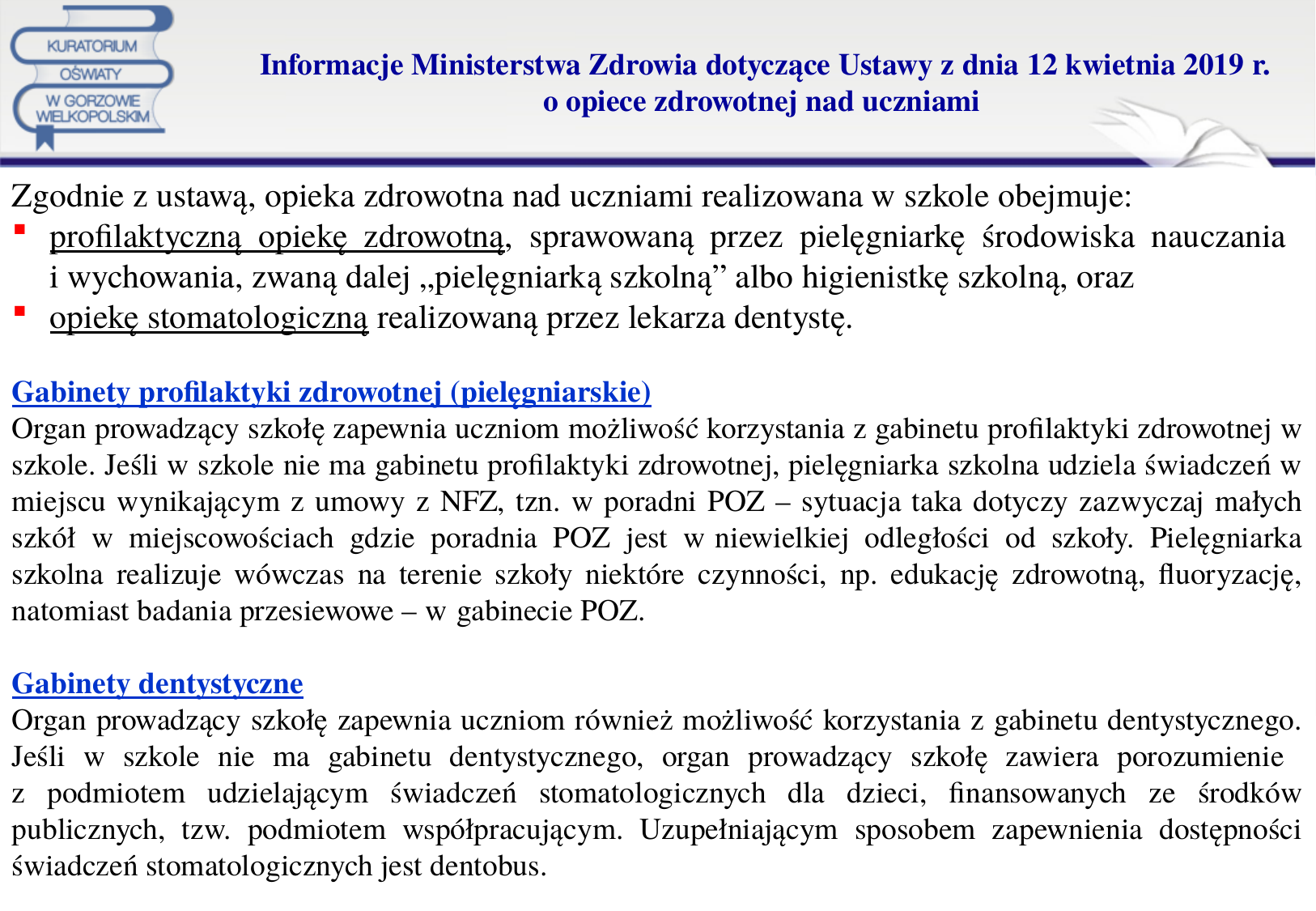

# Informacje Ministerstwa Zdrowia dotyczące Ustawy z dnia 12 kwietnia 2019 r. o opiece zdrowotnej nad uczniami
Zgodnie z ustawą, opieka zdrowotna nad uczniami realizowana w szkole obejmuje:
profilaktyczną opiekę zdrowotną, sprawowaną przez pielęgniarkę środowiska nauczania
i wychowania, zwaną dalej „pielęgniarką szkolną” albo higienistkę szkolną, oraz
opiekę stomatologiczną realizowaną przez lekarza dentystę.

Gabinety profilaktyki zdrowotnej (pielęgniarskie)
Organ prowadzący szkołę zapewnia uczniom możliwość korzystania z gabinetu profilaktyki zdrowotnej w szkole. Jeśli w szkole nie ma gabinetu profilaktyki zdrowotnej, pielęgniarka szkolna udziela świadczeń w miejscu wynikającym z umowy z NFZ, tzn. w poradni POZ – sytuacja taka dotyczy zazwyczaj małych szkół w miejscowościach gdzie poradnia POZ jest w niewielkiej odległości od szkoły. Pielęgniarka szkolna realizuje wówczas na terenie szkoły niektóre czynności, np. edukację zdrowotną, fluoryzację, natomiast badania przesiewowe – w gabinecie POZ.

Gabinety dentystyczne
Organ prowadzący szkołę zapewnia uczniom również możliwość korzystania z gabinetu dentystycznego. Jeśli w szkole nie ma gabinetu dentystycznego, organ prowadzący szkołę zawiera porozumienie
z podmiotem udzielającym świadczeń stomatologicznych dla dzieci, finansowanych ze środków publicznych, tzw. podmiotem współpracującym. Uzupełniającym sposobem zapewnienia dostępności świadczeń stomatologicznych jest dentobus.